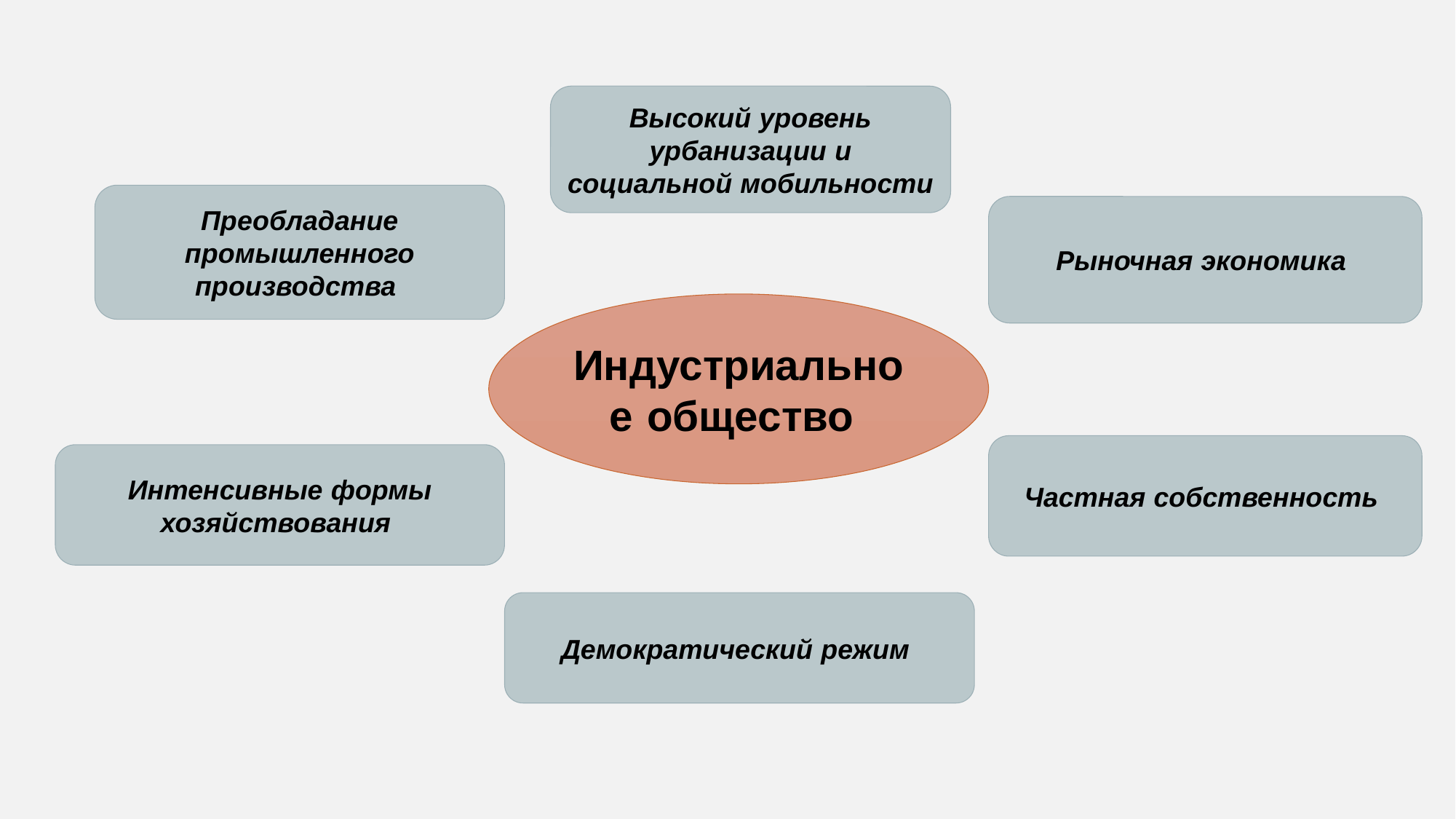

Высокий уровень урбанизации и социальной мобильности
Преобладание промышленного производства
Рыночная экономика
Индустриальное общество
Частная собственность
Интенсивные формы хозяйствования
Демократический режим